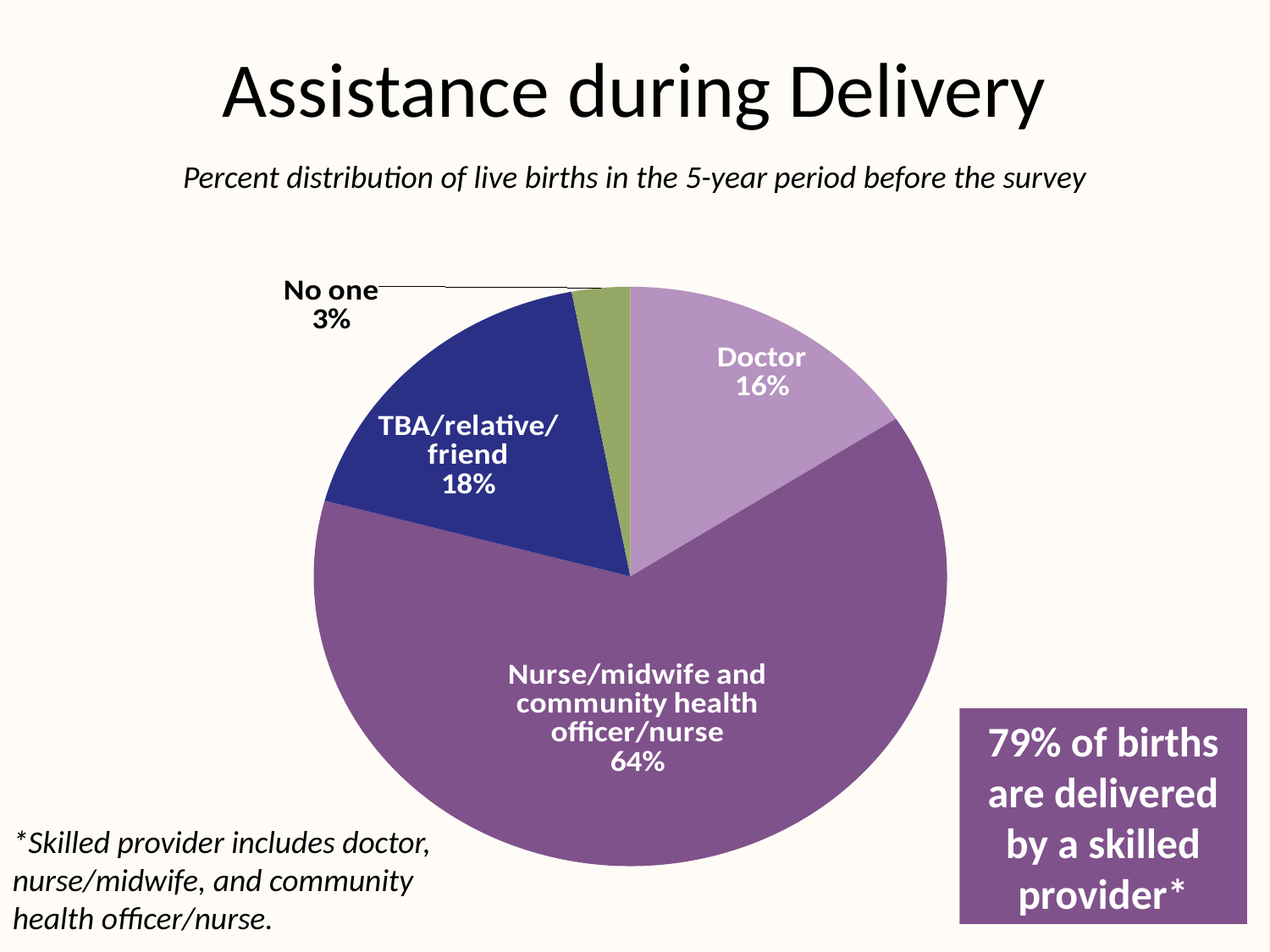

# Assistance during Delivery
Percent distribution of live births in the 5-year period before the survey

### Chart

| Category | Series 1 |
|---|---|
| Doctor | 16.0 |
| Nurse/midwife and community health officer/nurse | 64.0 |
| TBA/relative/ friend | 18.0 |
| No one | 3.0 |
79% of births are delivered by a skilled provider*
*Skilled provider includes doctor,
nurse/midwife, and community health officer/nurse.